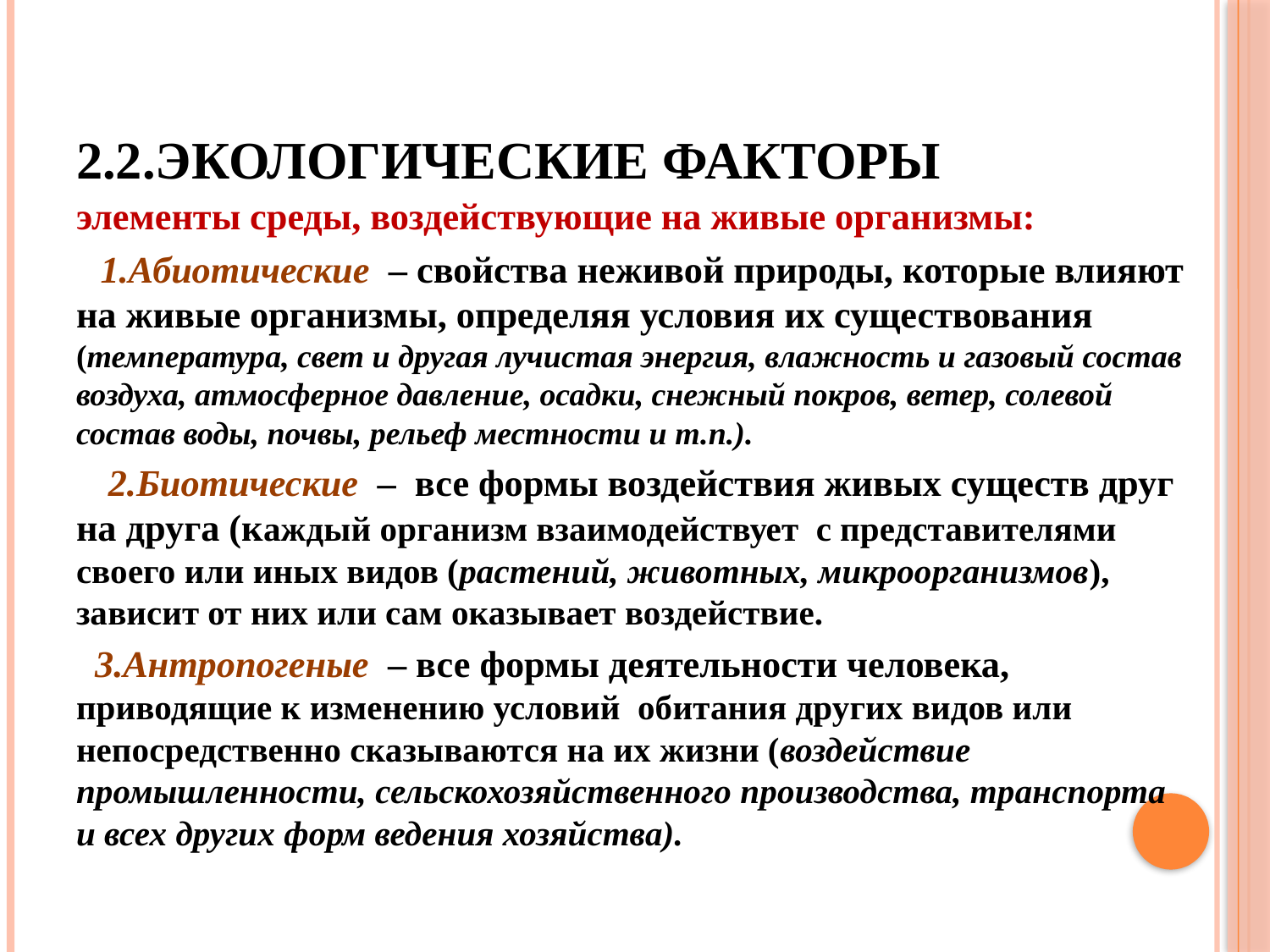

# 2.2.ЭКОЛОГИЧЕСКИЕ ФАКТОРЫ
элементы среды, воздействующие на живые организмы:
   1.Абиотические  – свойства неживой природы, которые влияют на живые организмы, определяя условия их существования (температура, свет и другая лучистая энергия, влажность и газовый состав воздуха, атмосферное давление, осадки, снежный покров, ветер, солевой состав воды, почвы, рельеф местности и т.п.).
    2.Биотические  –  все формы воздействия живых существ друг на друга (каждый организм взаимодействует  с представителями своего или иных видов (растений, животных, микроорганизмов), зависит от них или сам оказывает воздействие.
  3.Антропогеные  – все формы деятельности человека, приводящие к изменению условий  обитания других видов или непосредственно сказываются на их жизни (воздействие промышленности, сельскохозяйственного производства, транспорта и всех других форм ведения хозяйства).